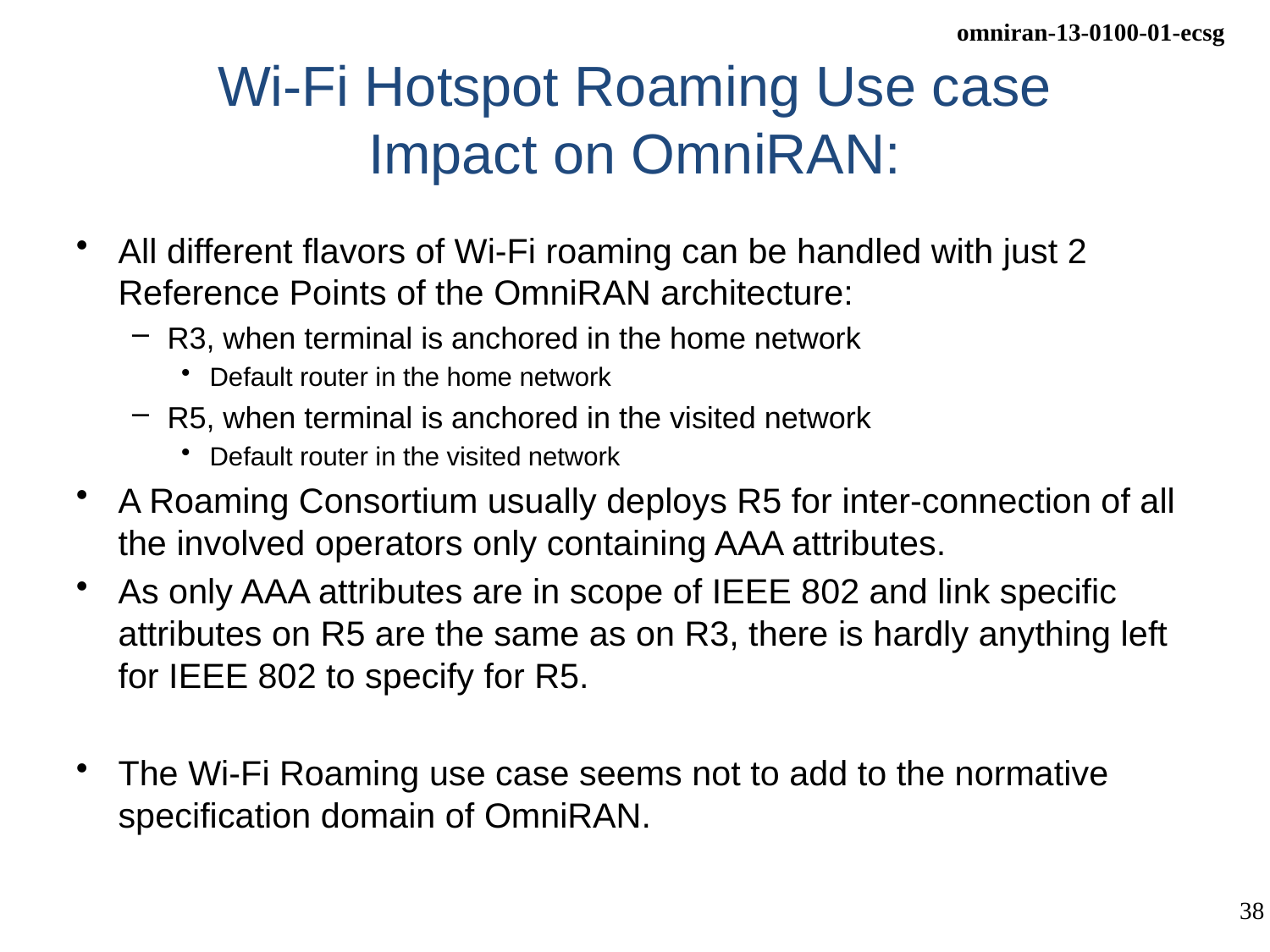

# Wi-Fi Hotspot Roaming Use case Impact on OmniRAN:
All different flavors of Wi-Fi roaming can be handled with just 2 Reference Points of the OmniRAN architecture:
R3, when terminal is anchored in the home network
Default router in the home network
R5, when terminal is anchored in the visited network
Default router in the visited network
A Roaming Consortium usually deploys R5 for inter-connection of all the involved operators only containing AAA attributes.
As only AAA attributes are in scope of IEEE 802 and link specific attributes on R5 are the same as on R3, there is hardly anything left for IEEE 802 to specify for R5.

The Wi-Fi Roaming use case seems not to add to the normative specification domain of OmniRAN.